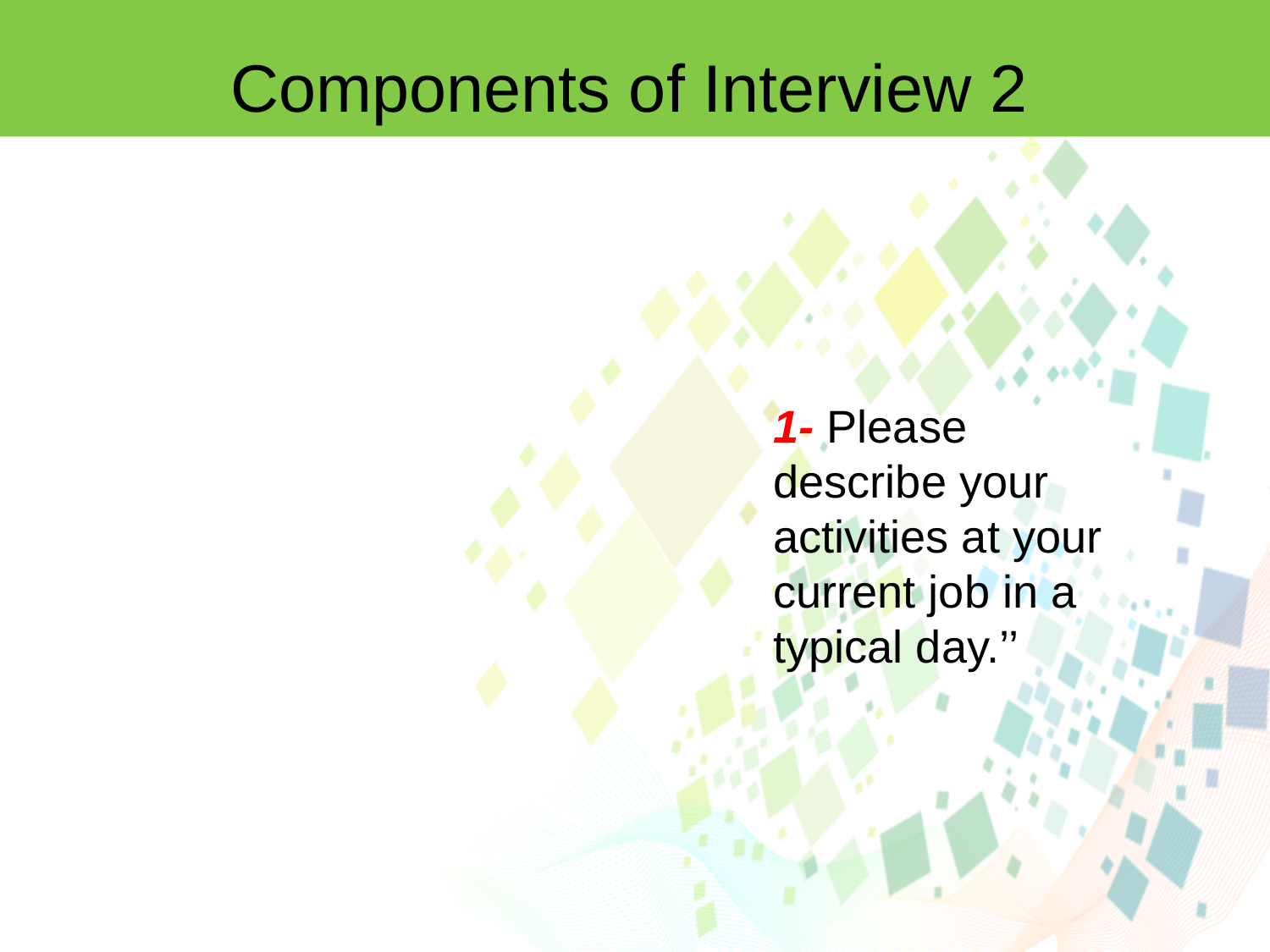

Components of Interview 2
1- Please describe your activities at your current job in a typical day.’’